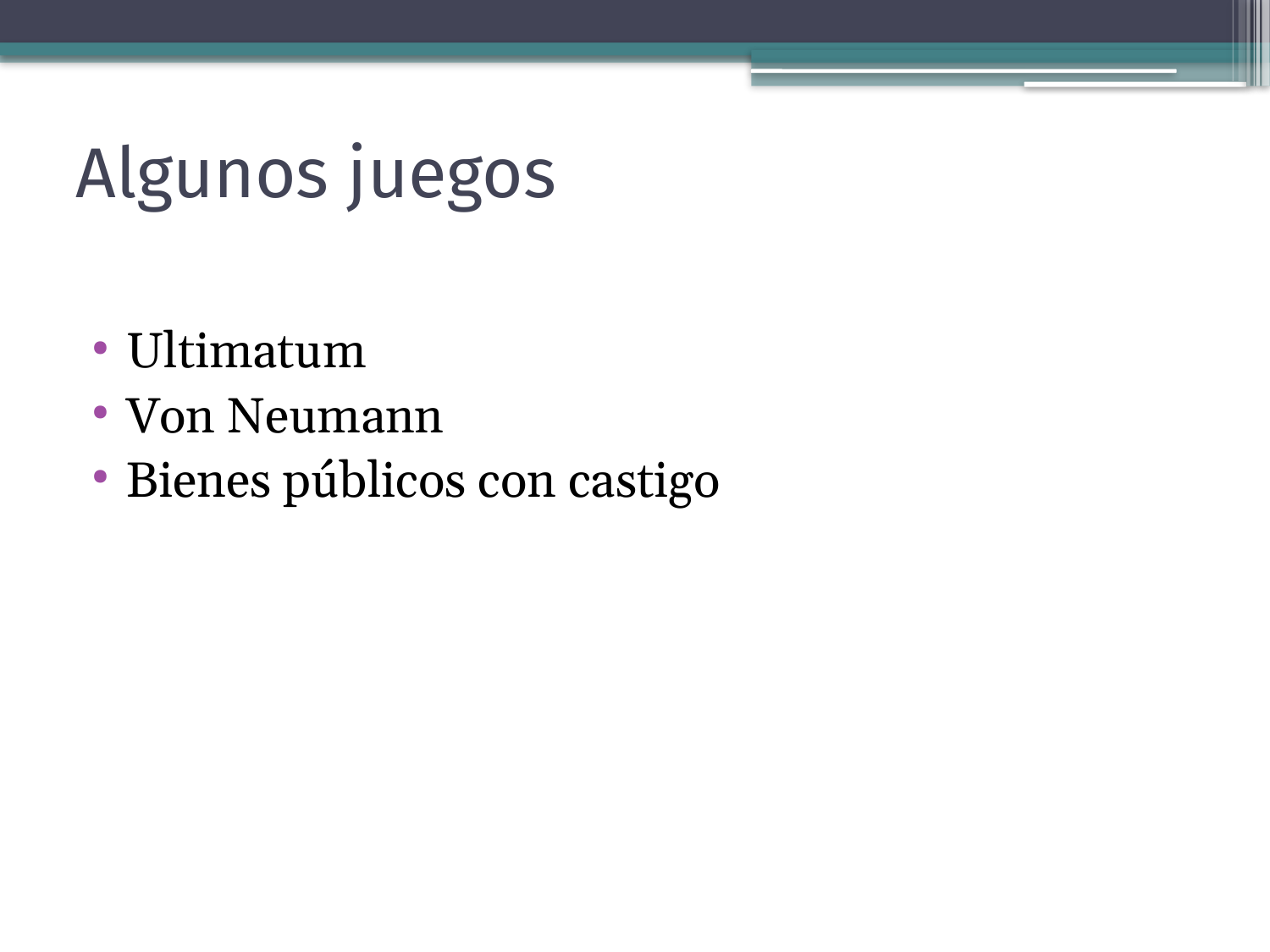

# Algunos juegos
Ultimatum
Von Neumann
Bienes públicos con castigo